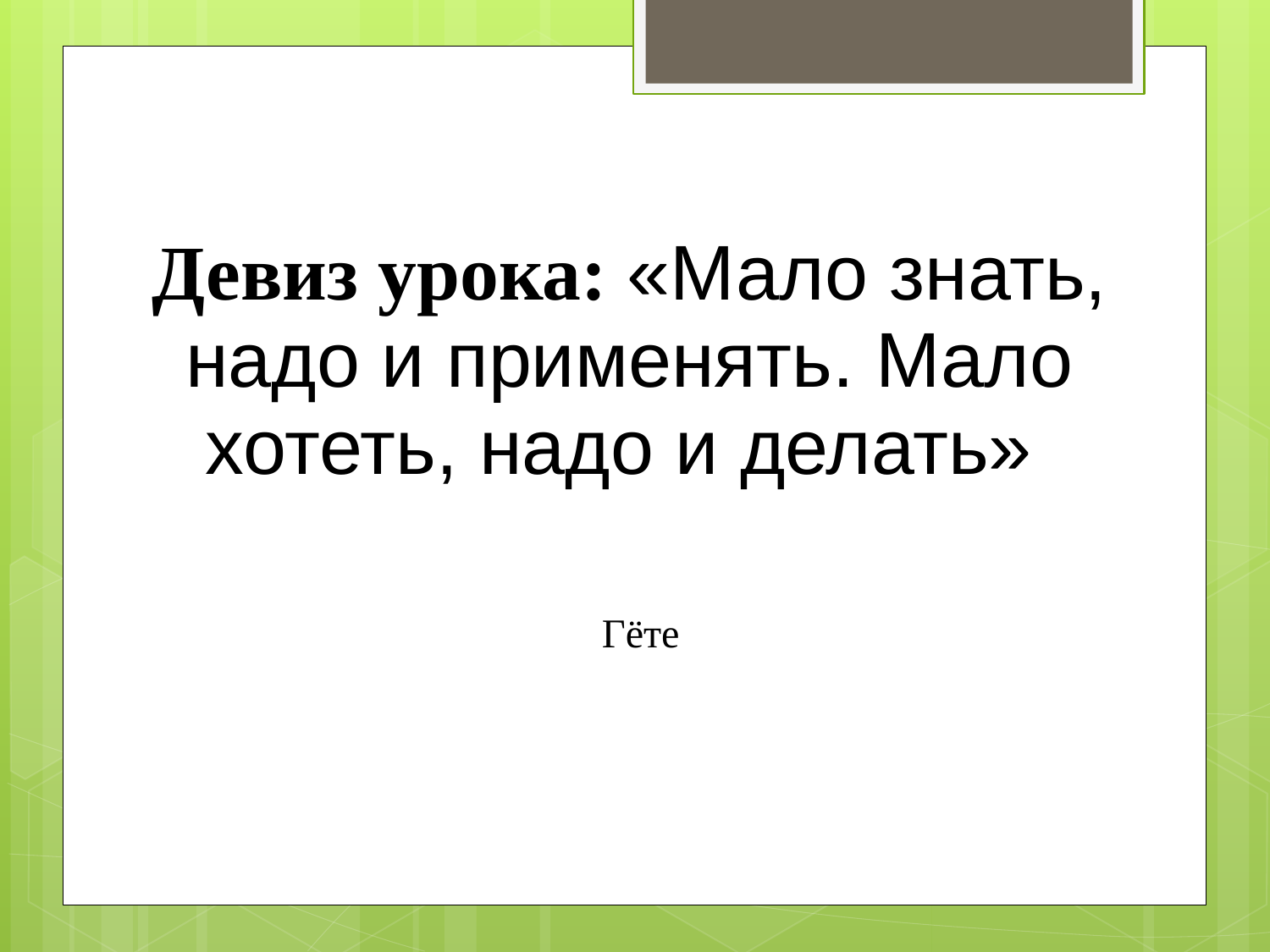

# Девиз урока: «Мало знать, надо и применять. Мало хотеть, надо и делать» Гёте